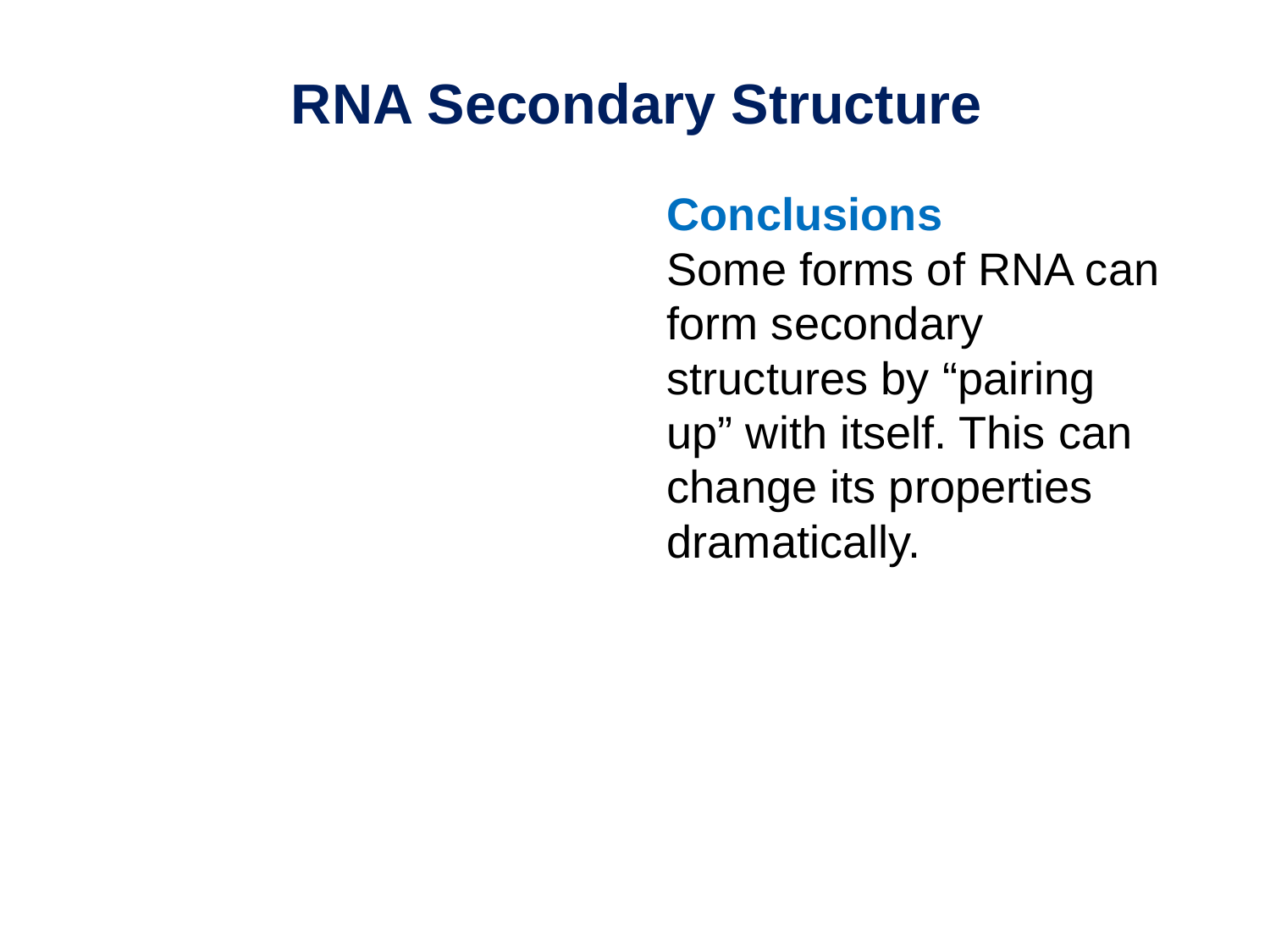

RNA Secondary Structure
Conclusions
Some forms of RNA can form secondary structures by “pairing up” with itself. This can change its properties dramatically.